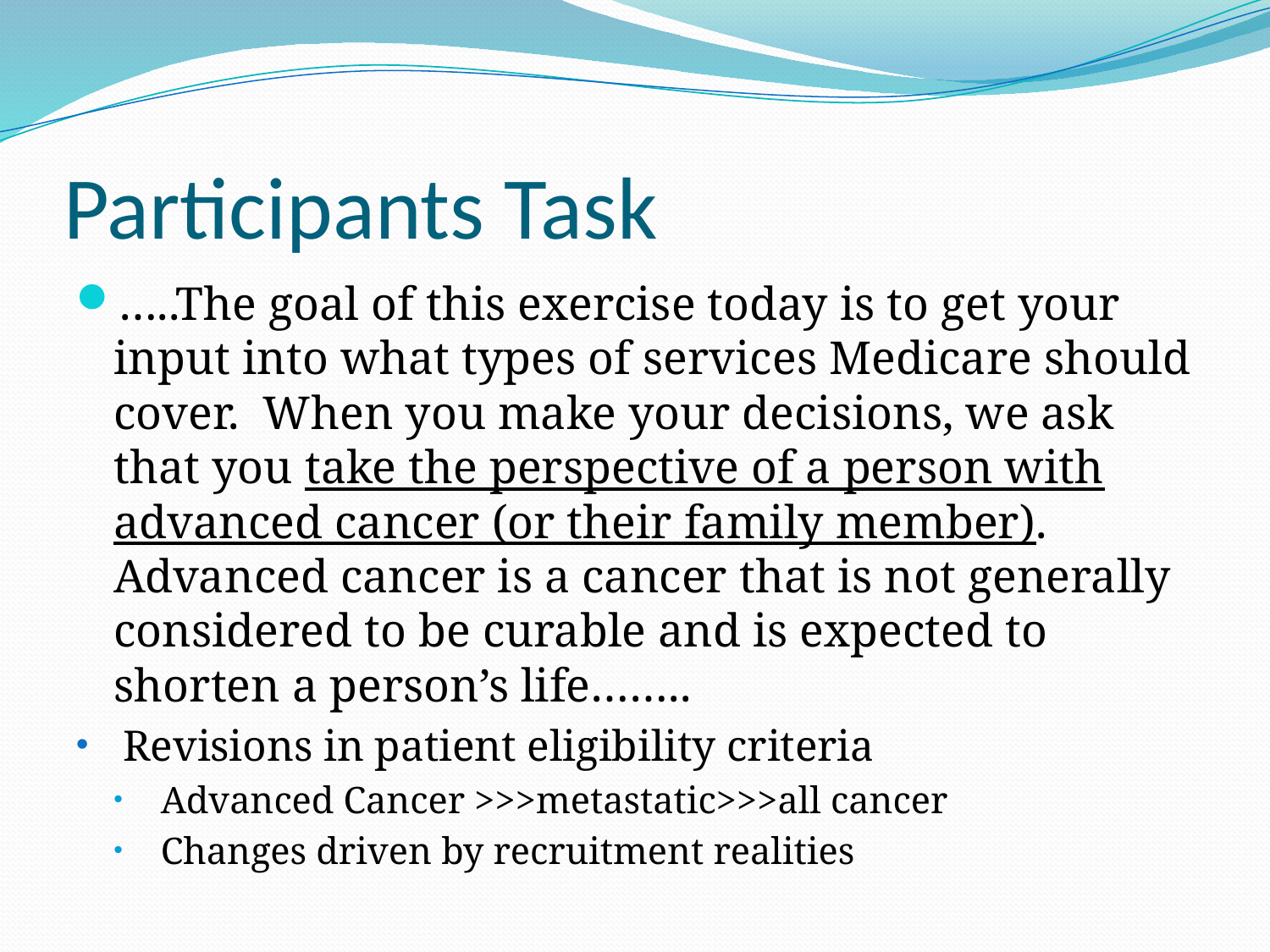

# Participants Task
…..The goal of this exercise today is to get your input into what types of services Medicare should cover.  When you make your decisions, we ask that you take the perspective of a person with advanced cancer (or their family member).  Advanced cancer is a cancer that is not generally considered to be curable and is expected to shorten a person’s life……..
Revisions in patient eligibility criteria
Advanced Cancer >>>metastatic>>>all cancer
Changes driven by recruitment realities